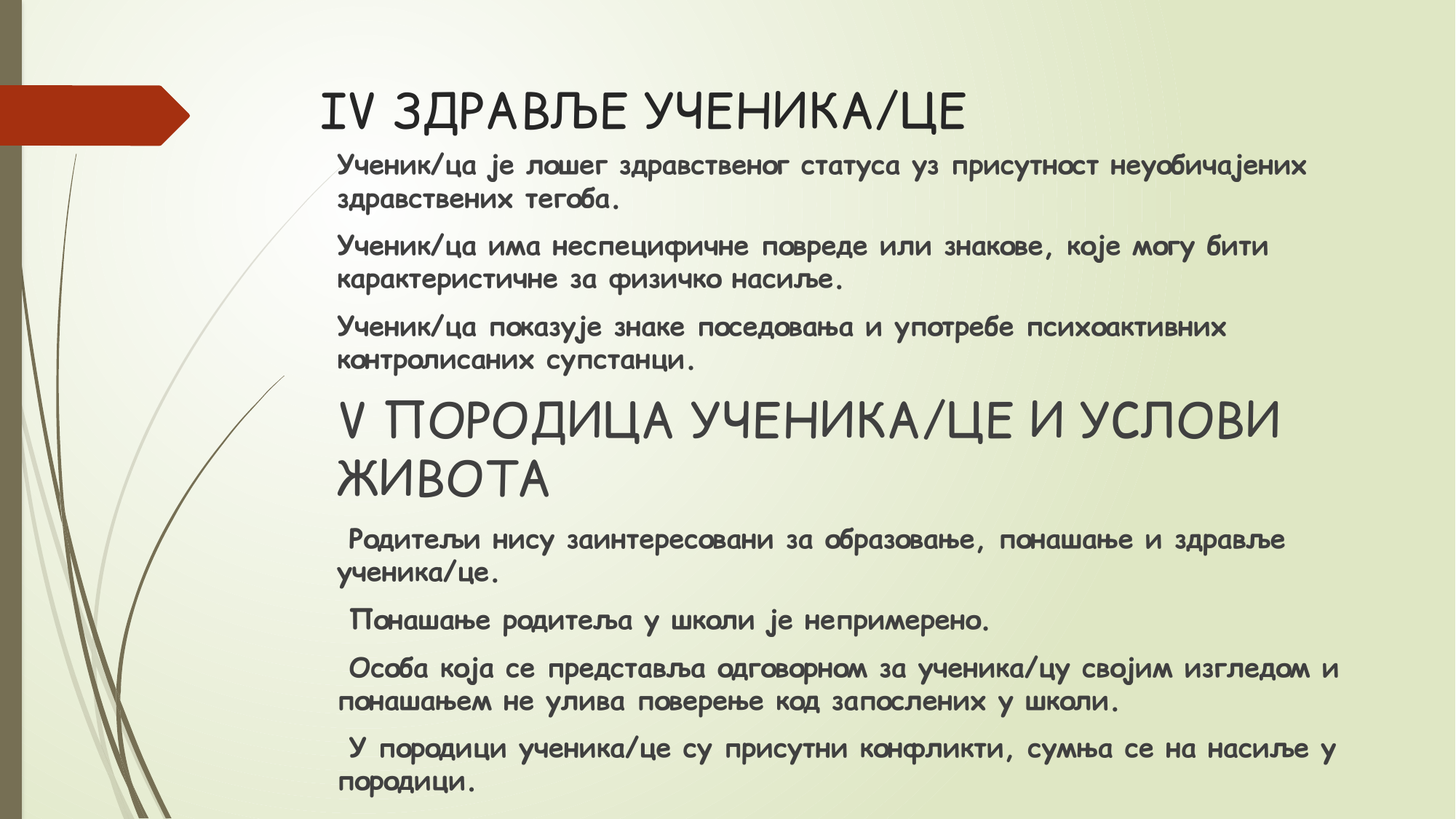

# IV ЗДРАВЉЕ УЧЕНИКА/ЦЕ
Ученик/ца је лошег здравственог статуса уз присутност неуобичајених здравствених тегоба.
Ученик/ца има неспецифичне повреде или знакове, које могу бити карактеристичне за физичко насиље.
Ученик/ца показује знаке поседовања и употребе психоактивних контролисаних супстанци.
V ПОРОДИЦА УЧЕНИКА/ЦЕ И УСЛОВИ ЖИВОТА
 Родитељи нису заинтересовани за образовање, понашање и здравље ученика/це.
 Понашање родитеља у школи је непримерено.
 Особа која се представља одговорном за ученика/цу својим изгледом и понашањем не улива поверење код запослених у школи.
 У породици ученика/це су присутни конфликти, сумња се на насиље у породици.